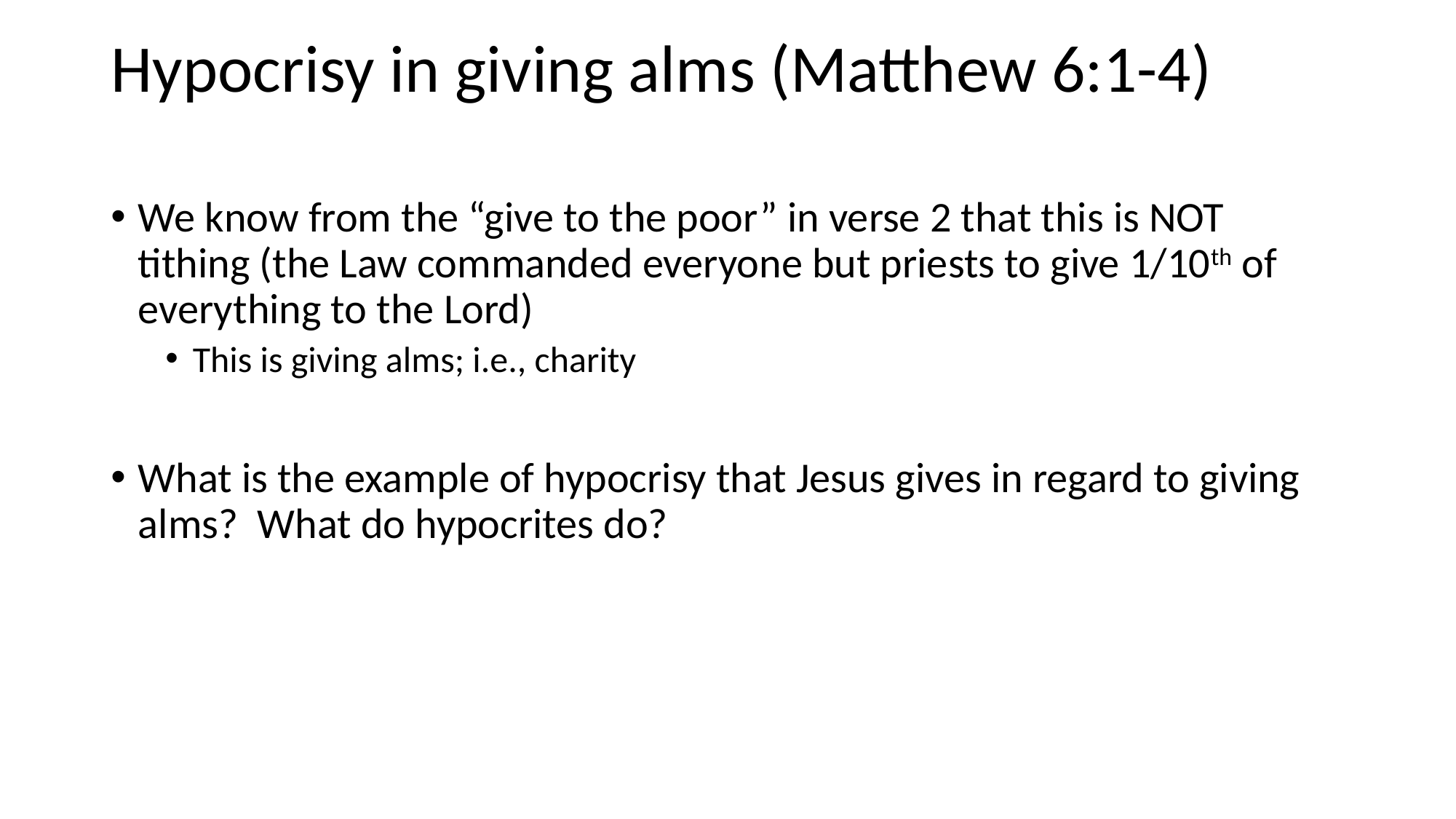

# Hypocrisy in giving alms (Matthew 6:1-4)

We know from the “give to the poor” in verse 2 that this is NOT tithing (the Law commanded everyone but priests to give 1/10th of everything to the Lord)
This is giving alms; i.e., charity

What is the example of hypocrisy that Jesus gives in regard to giving alms?  What do hypocrites do?